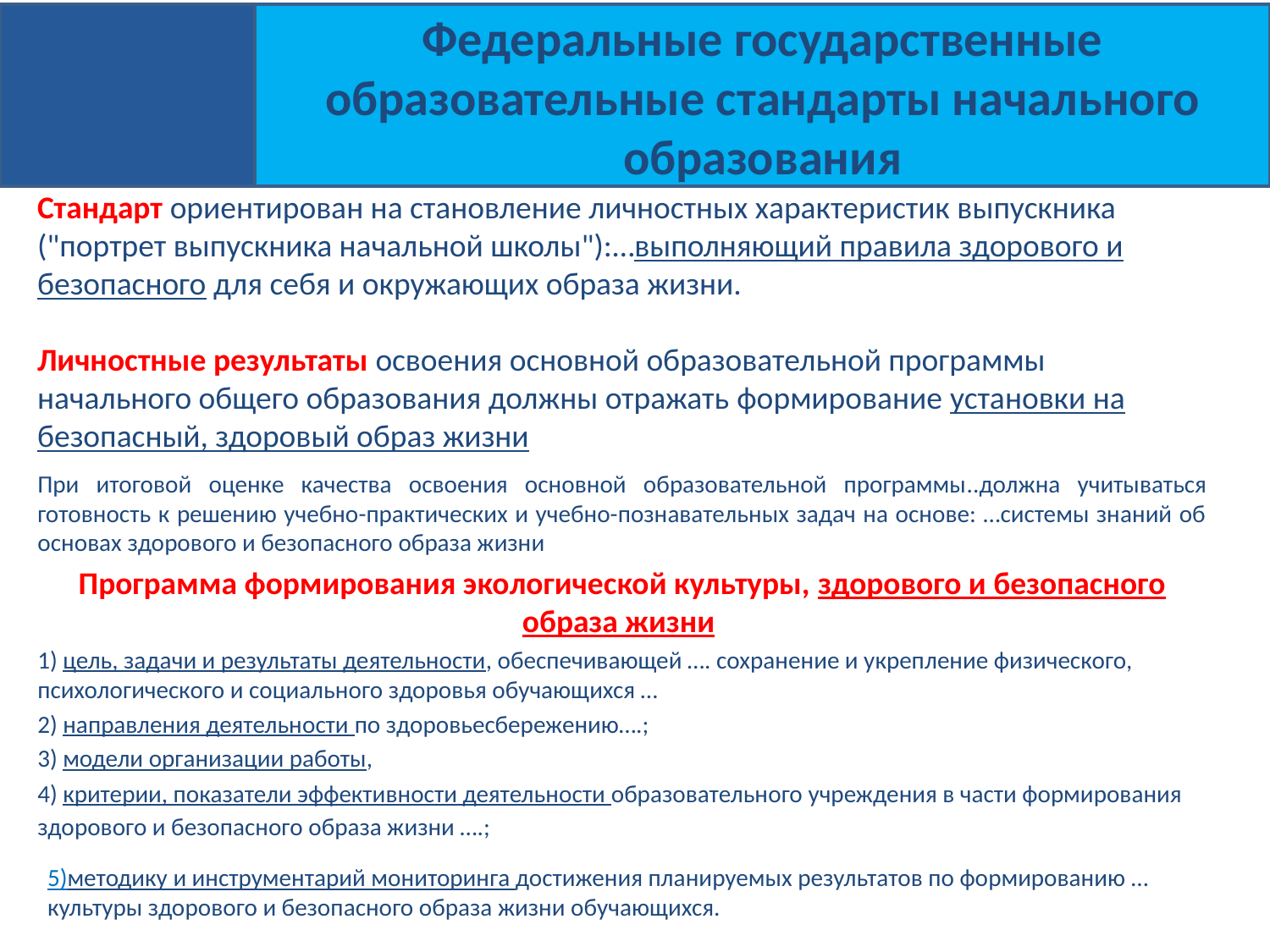

#

Федеральные государственные образовательные стандарты начального образования
Стандарт ориентирован на становление личностных характеристик выпускника ("портрет выпускника начальной школы"):…выполняющий правила здорового и безопасного для себя и окружающих образа жизни.

Личностные результаты освоения основной образовательной программы начального общего образования должны отражать формирование установки на безопасный, здоровый образ жизни

При итоговой оценке качества освоения основной образовательной программы..должна учитываться готовность к решению учебно-практических и учебно-познавательных задач на основе: …системы знаний об основах здорового и безопасного образа жизни
Программа формирования экологической культуры, здорового и безопасного образа жизни
1) цель, задачи и результаты деятельности, обеспечивающей …. сохранение и укрепление физического, психологического и социального здоровья обучающихся …
2) направления деятельности по здоровьесбережению….;
3) модели организации работы,
4) критерии, показатели эффективности деятельности образовательного учреждения в части формирования здорового и безопасного образа жизни ….;
5)методику и инструментарий мониторинга достижения планируемых результатов по формированию … культуры здорового и безопасного образа жизни обучающихся.